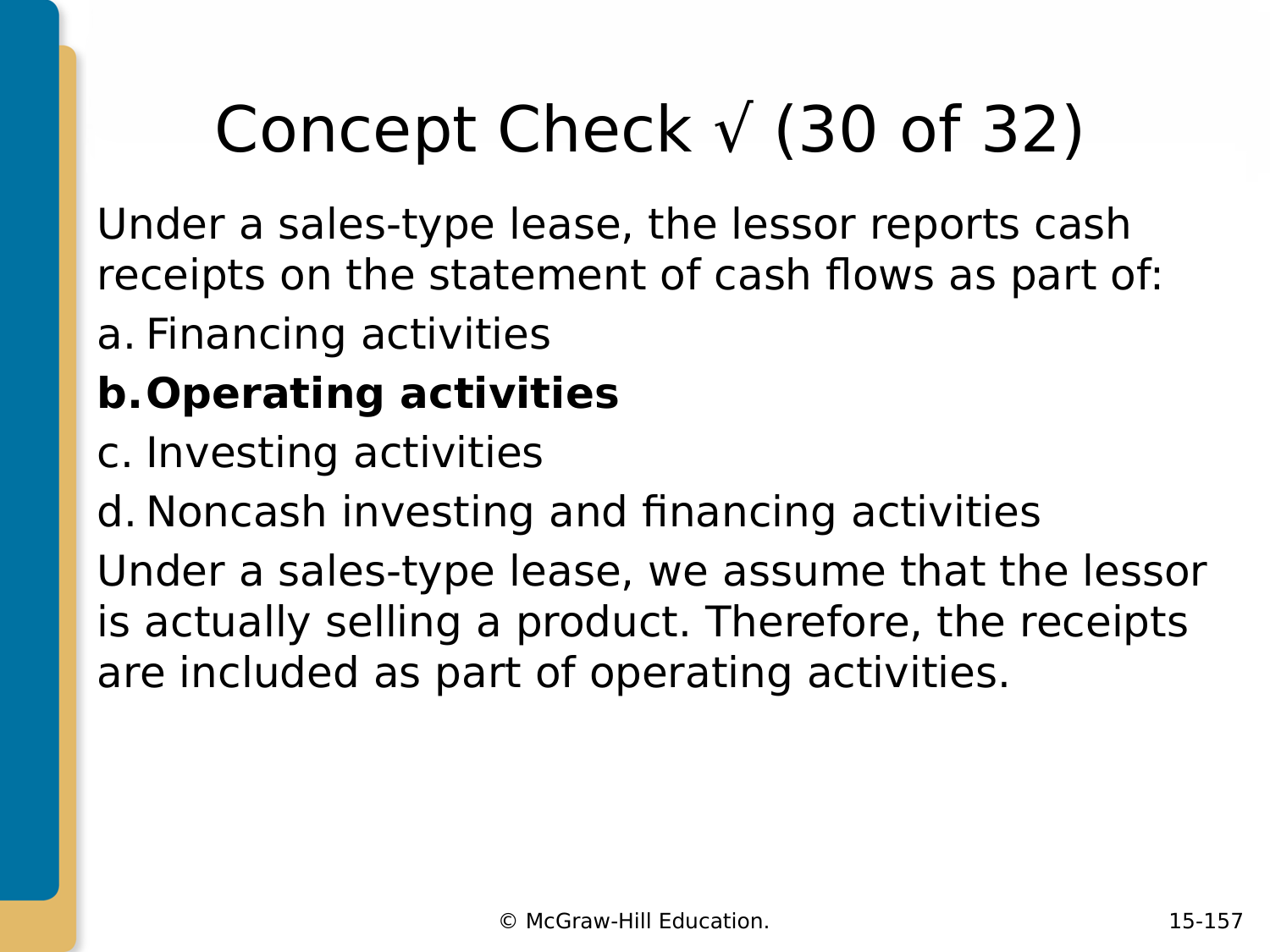

# Concept Check √ (30 of 32)
Under a sales-type lease, the lessor reports cash receipts on the statement of cash flows as part of:
Financing activities
Operating activities
Investing activities
Noncash investing and financing activities
Under a sales-type lease, we assume that the lessor is actually selling a product. Therefore, the receipts are included as part of operating activities.